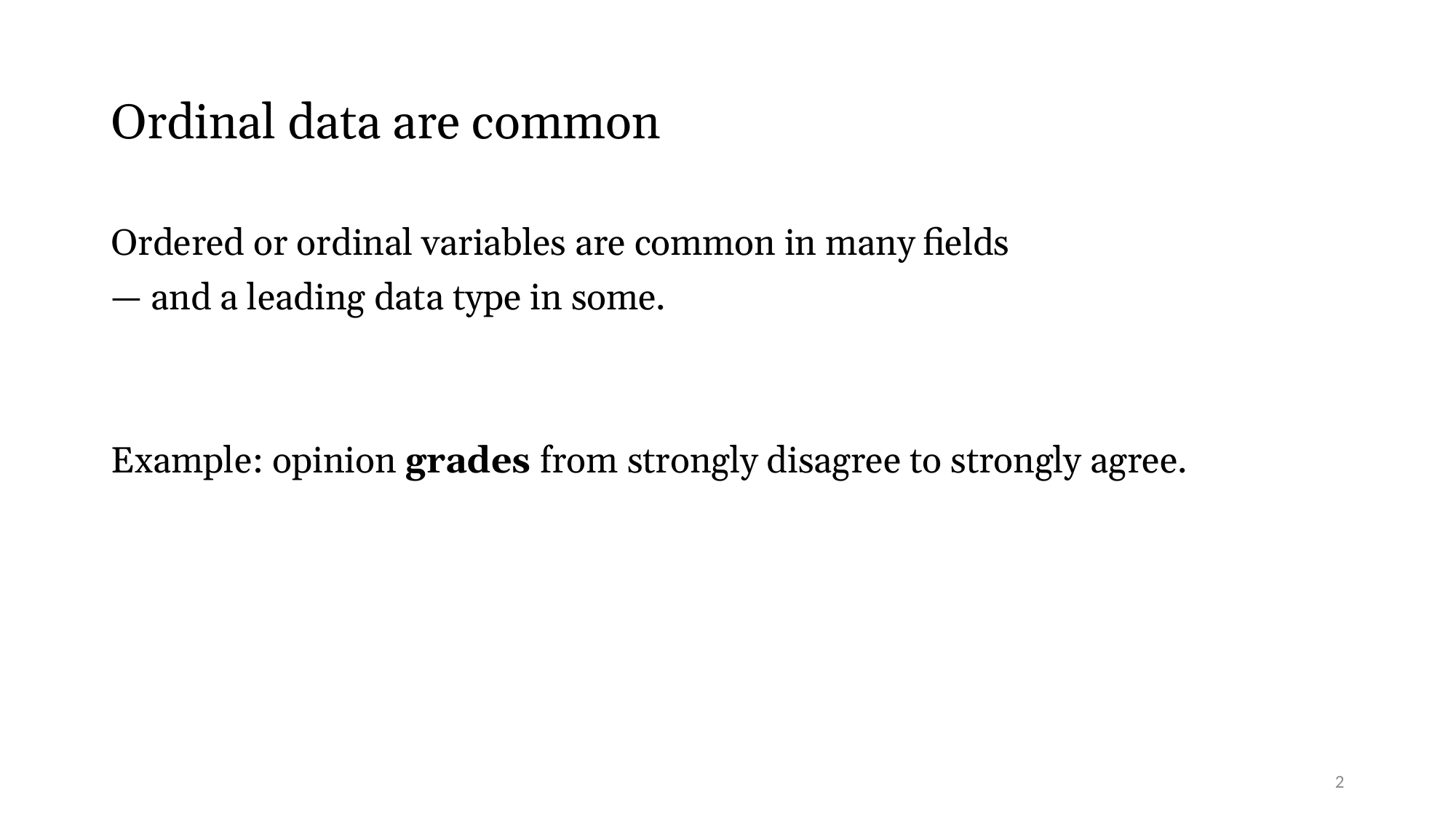

# Ordinal data are common
Ordered or ordinal variables are common in many fields
— and a leading data type in some.

Example: opinion grades from strongly disagree to strongly agree.

2